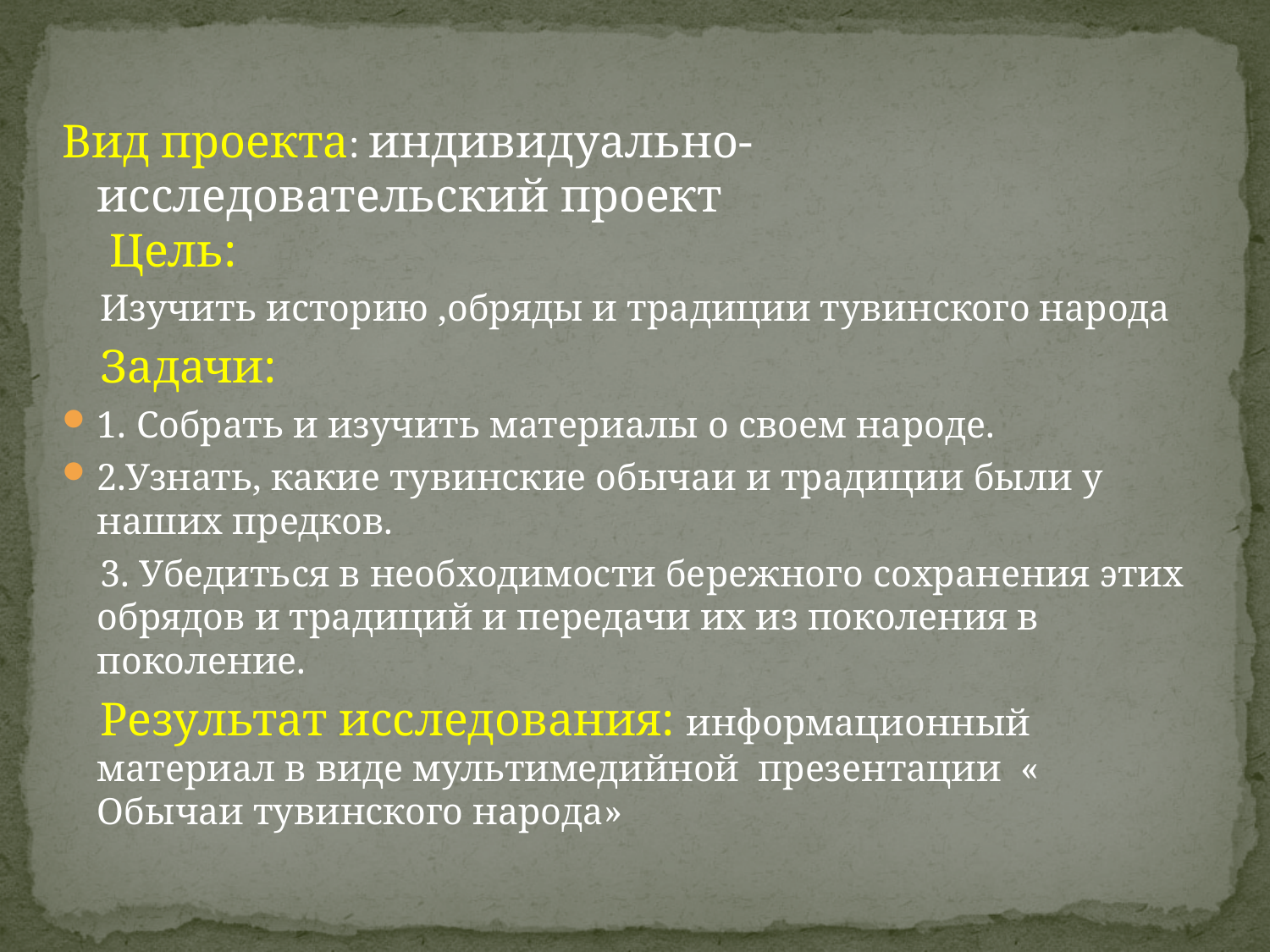

Вид проекта: индивидуально-исследовательский проект
 Цель:
    Изучить историю ,обряды и традиции тувинского народа
    Задачи:
1. Собрать и изучить материалы о своем народе.
2.Узнать, какие тувинские обычаи и традиции были у наших предков.
    3. Убедиться в необходимости бережного сохранения этих обрядов и традиций и передачи их из поколения в поколение.
    Результат исследования: информационный материал в виде мультимедийной  презентации  « Обычаи тувинского народа»
#